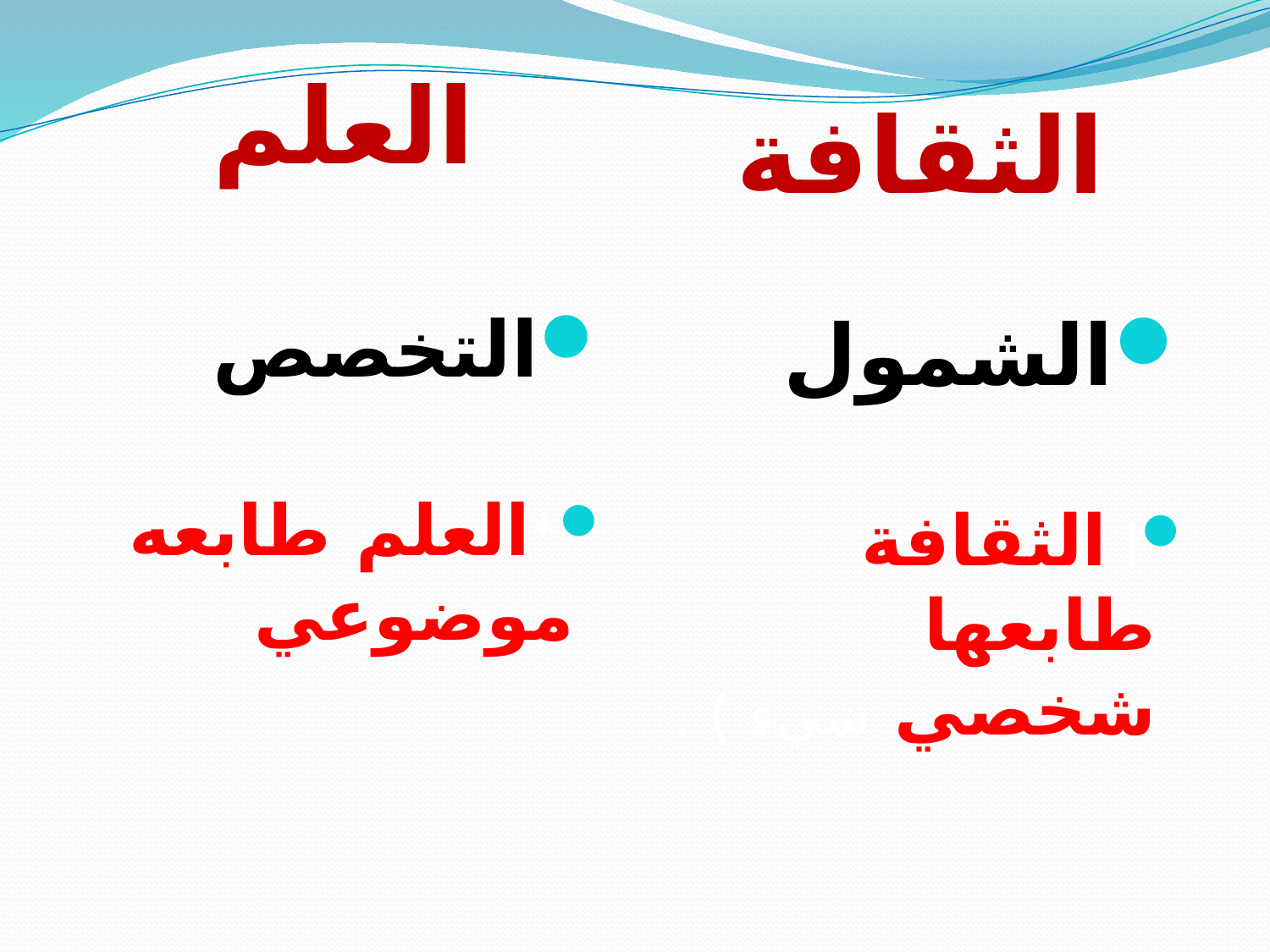

العلم

 الثقافة

التخصص

*العلم طابعه موضوعي

الشمول

ا الثقافة طابعها شخصي شيء ) .